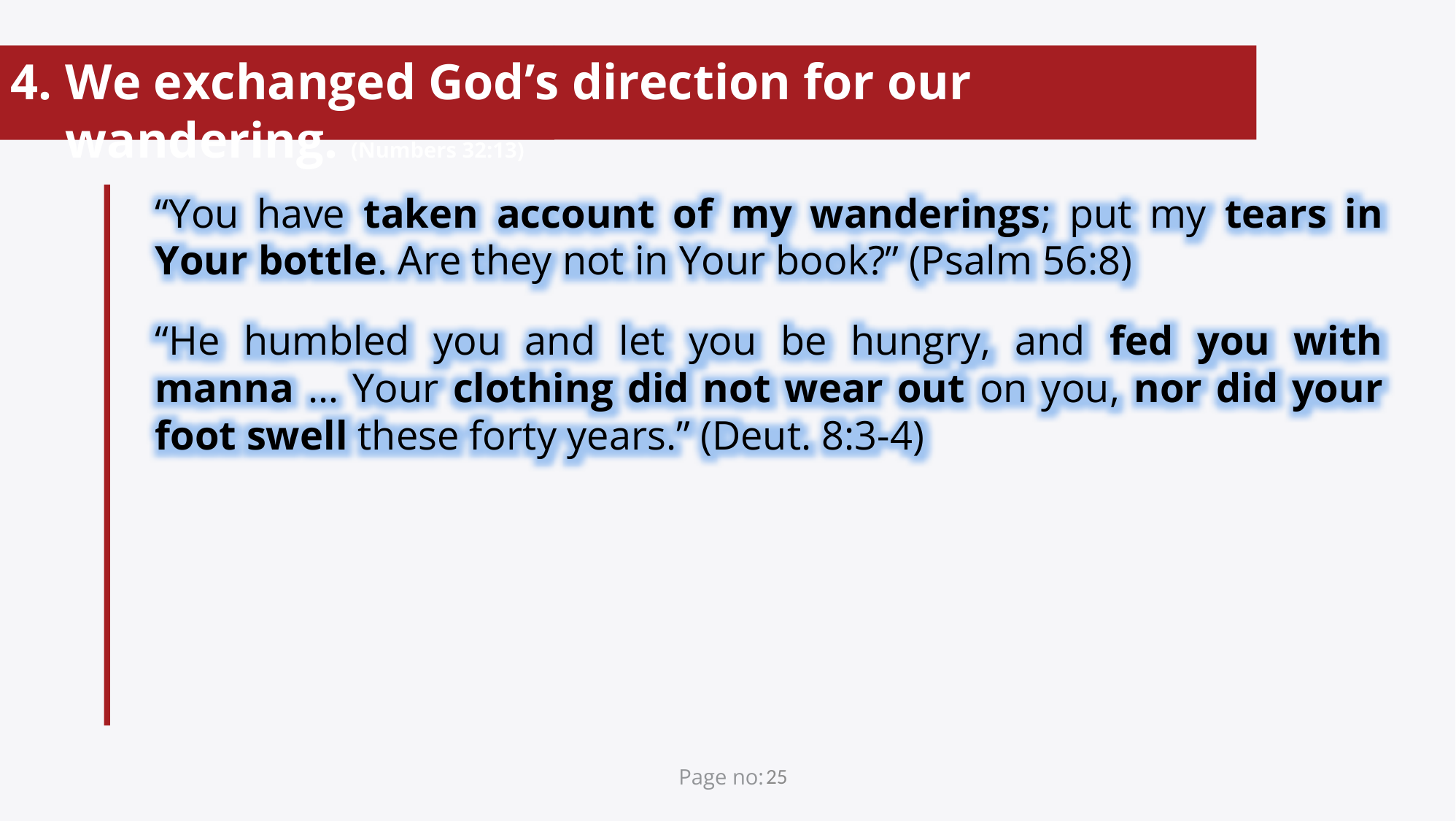

We exchanged God’s direction for our wandering. (Numbers 32:13)

“You have taken account of my wanderings; put my tears in Your bottle. Are they not in Your book?” (Psalm 56:8)
“He humbled you and let you be hungry, and fed you with manna … Your clothing did not wear out on you, nor did your foot swell these forty years.” (Deut. 8:3-4)